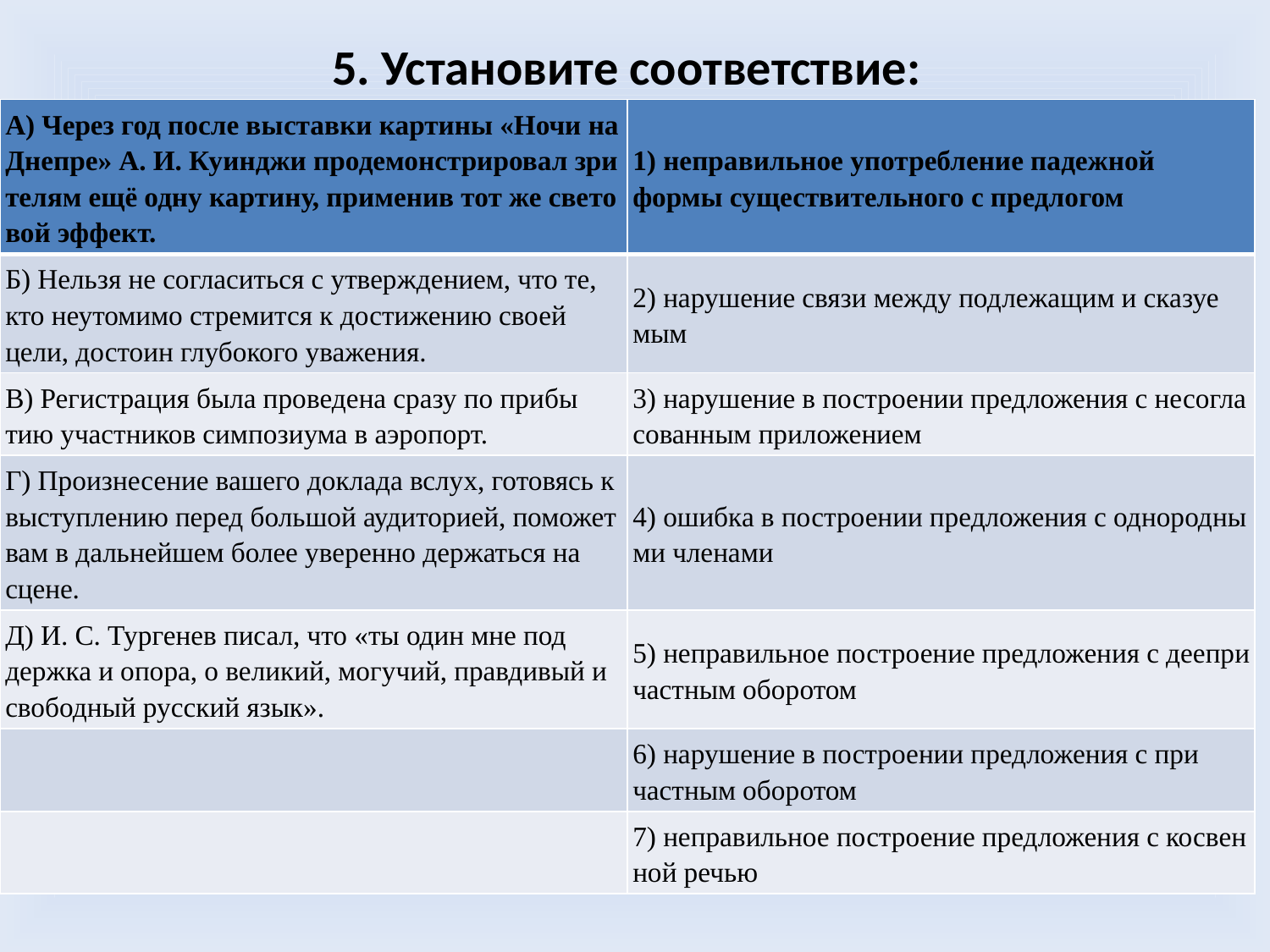

# 5. Установите соответствие:
| А) Через год после вы­став­ки кар­ти­ны «Ночи на Дне­пре» А. И. Ку­ин­джи про­де­мон­стри­ро­вал зри­те­лям ещё одну кар­ти­ну, при­ме­нив тот же све­то­вой эф­фект. | 1) не­пра­виль­ное упо­треб­ле­ние па­деж­ной формы су­ще­стви­тель­но­го с пред­ло­гом |
| --- | --- |
| Б) Нель­зя не со­гла­сить­ся с утвер­жде­ни­ем, что те, кто не­уто­ми­мо стре­мит­ся к до­сти­же­нию своей цели, до­сто­ин глу­бо­ко­го ува­же­ния. | 2) на­ру­ше­ние связи между под­ле­жа­щим и ска­зу­е­мым |
| В) Ре­ги­стра­ция была про­ве­де­на сразу по при­бы­тию участ­ни­ков сим­по­зи­у­ма в аэро­порт. | 3) на­ру­ше­ние в по­стро­е­нии пред­ло­же­ния с не­со­гла­со­ван­ным при­ло­же­ни­ем |
| Г) Про­из­не­се­ние ва­ше­го до­кла­да вслух, го­то­вясь к вы­ступ­ле­нию перед боль­шой ауди­то­ри­ей, по­мо­жет вам в даль­ней­шем более уве­рен­но дер­жать­ся на сцене. | 4) ошиб­ка в по­стро­е­нии пред­ло­же­ния с од­но­род­ны­ми чле­на­ми |
| Д) И. С. Тур­ге­нев писал, что «ты один мне под­держ­ка и опора, о ве­ли­кий, мо­гу­чий, прав­ди­вый и сво­бод­ный рус­ский язык». | 5) не­пра­виль­ное по­стро­е­ние пред­ло­же­ния с де­е­при­част­ным обо­ро­том |
|  | 6) на­ру­ше­ние в по­стро­е­нии пред­ло­же­ния с при­част­ным обо­ро­том |
|  | 7) не­пра­виль­ное по­стро­е­ние пред­ло­же­ния с кос­вен­ной речью |